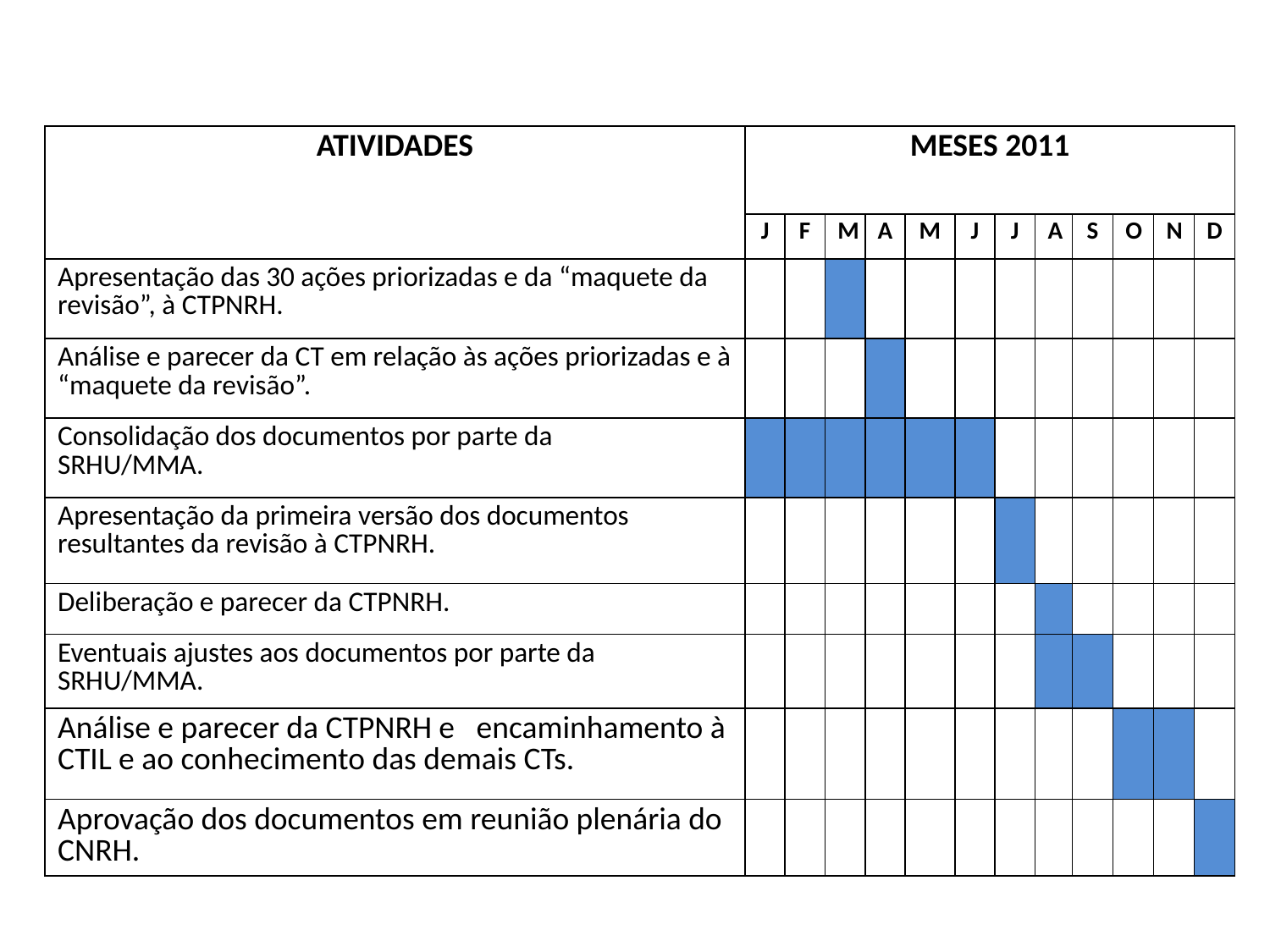

| ATIVIDADES | MESES 2011 |  |  |  |  |  |  |  |  |  |  |  |
| --- | --- | --- | --- | --- | --- | --- | --- | --- | --- | --- | --- | --- |
|  | J | F | M | A | M | J | J | A | S | O | N | D |
| Apresentação das 30 ações priorizadas e da “maquete da revisão”, à CTPNRH. |  |  |  |  |  |  |  |  |  |  |  |  |
| Análise e parecer da CT em relação às ações priorizadas e à “maquete da revisão”. |  |  |  |  |  |  |  |  |  |  |  |  |
| Consolidação dos documentos por parte da SRHU/MMA. |  |  |  |  |  |  |  |  |  |  |  |  |
| Apresentação da primeira versão dos documentos resultantes da revisão à CTPNRH. |  |  |  |  |  |  |  |  |  |  |  |  |
| Deliberação e parecer da CTPNRH. |  |  |  |  |  |  |  |  |  |  |  |  |
| Eventuais ajustes aos documentos por parte da SRHU/MMA. |  |  |  |  |  |  |  |  |  |  |  |  |
| Análise e parecer da CTPNRH e encaminhamento à CTIL e ao conhecimento das demais CTs. |  |  |  |  |  |  |  |  |  |  |  |  |
| Aprovação dos documentos em reunião plenária do CNRH. |  |  |  |  |  |  |  |  |  |  |  |  |